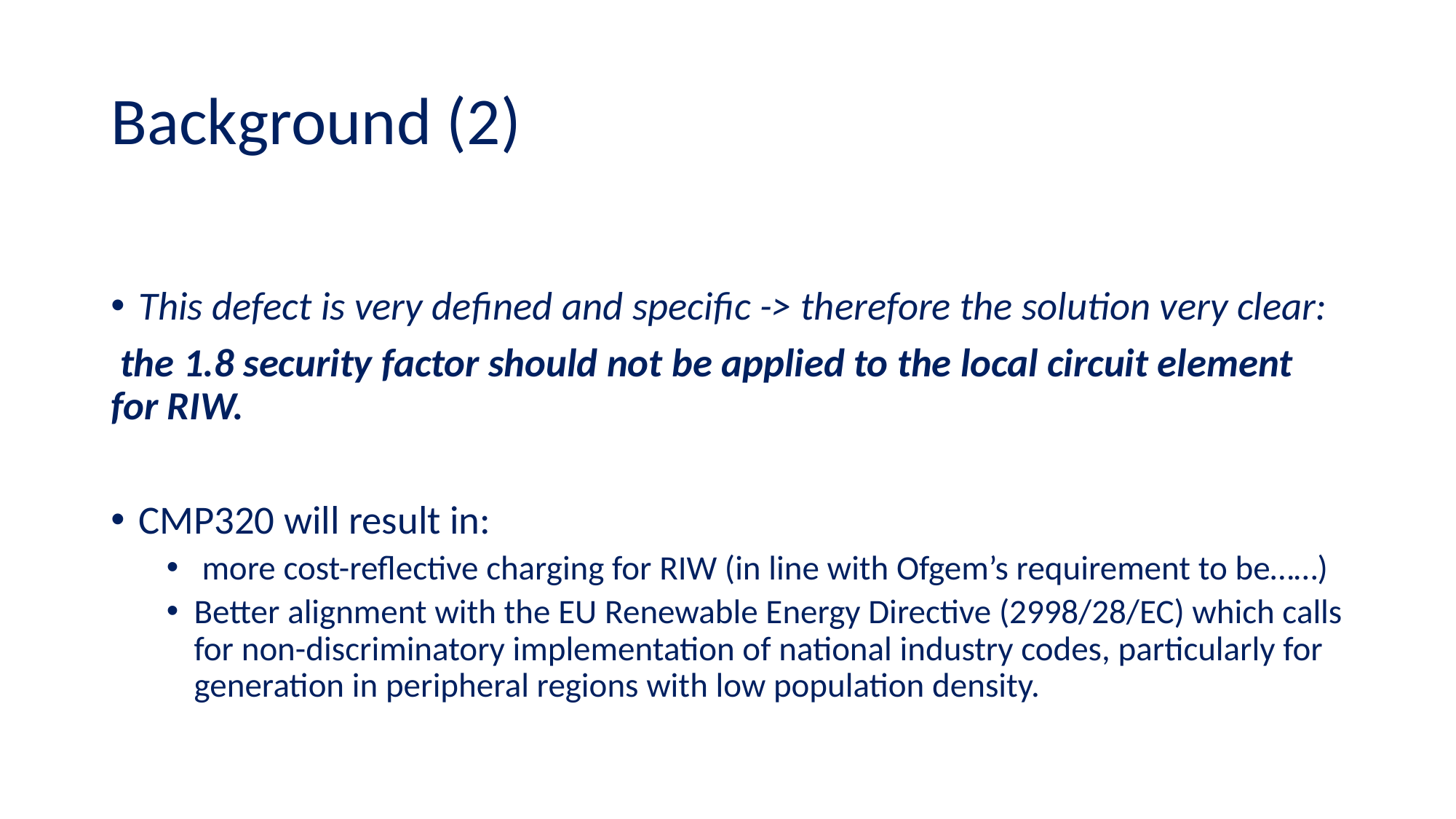

# Background (2)

This defect is very defined and specific -> therefore the solution very clear:
 the 1.8 security factor should not be applied to the local circuit element for RIW.

CMP320 will result in:
 more cost-reflective charging for RIW (in line with Ofgem’s requirement to be……)
Better alignment with the EU Renewable Energy Directive (2998/28/EC) which calls for non-discriminatory implementation of national industry codes, particularly for generation in peripheral regions with low population density.